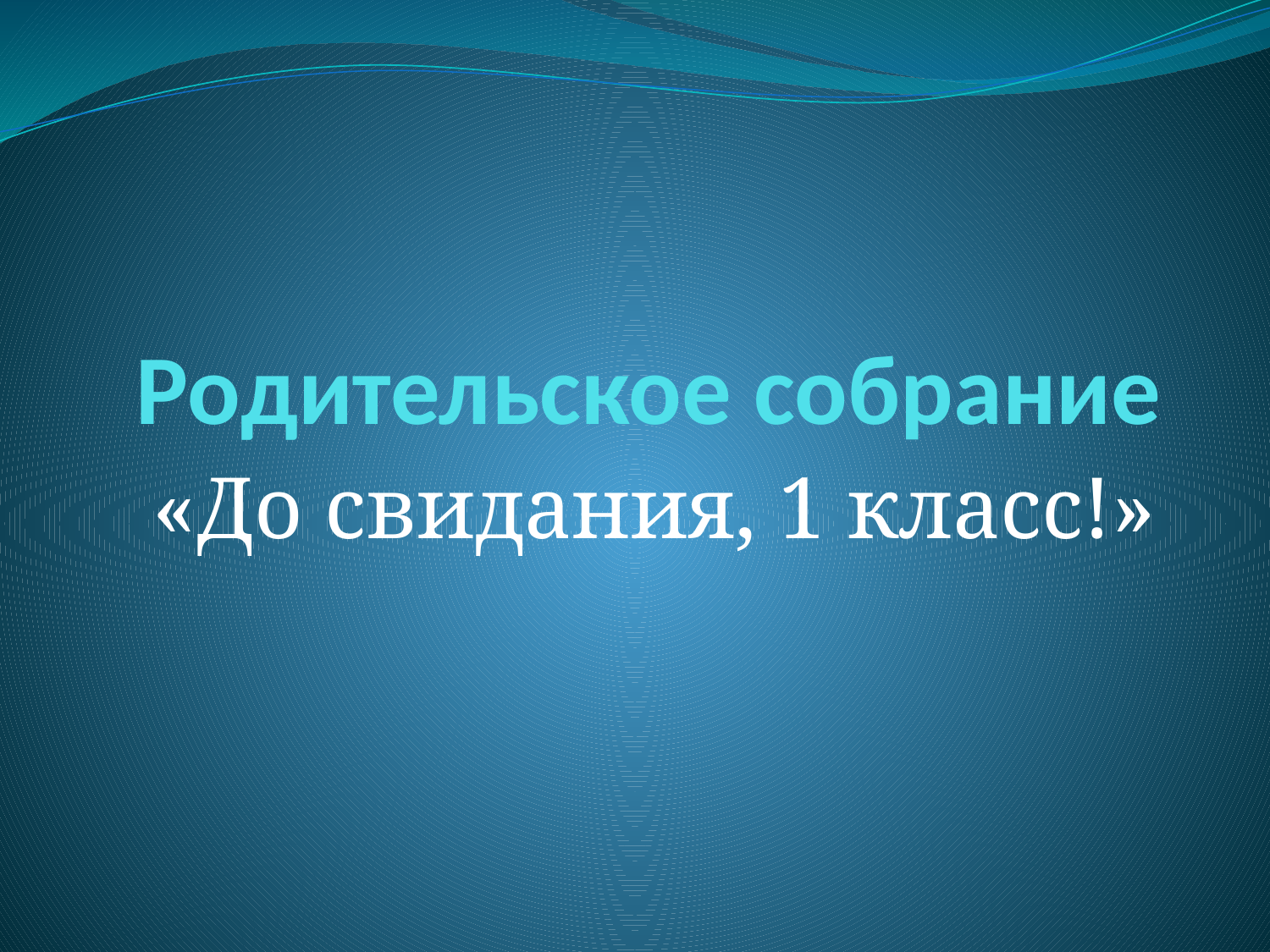

# Родительское собрание
«До свидания, 1 класс!»